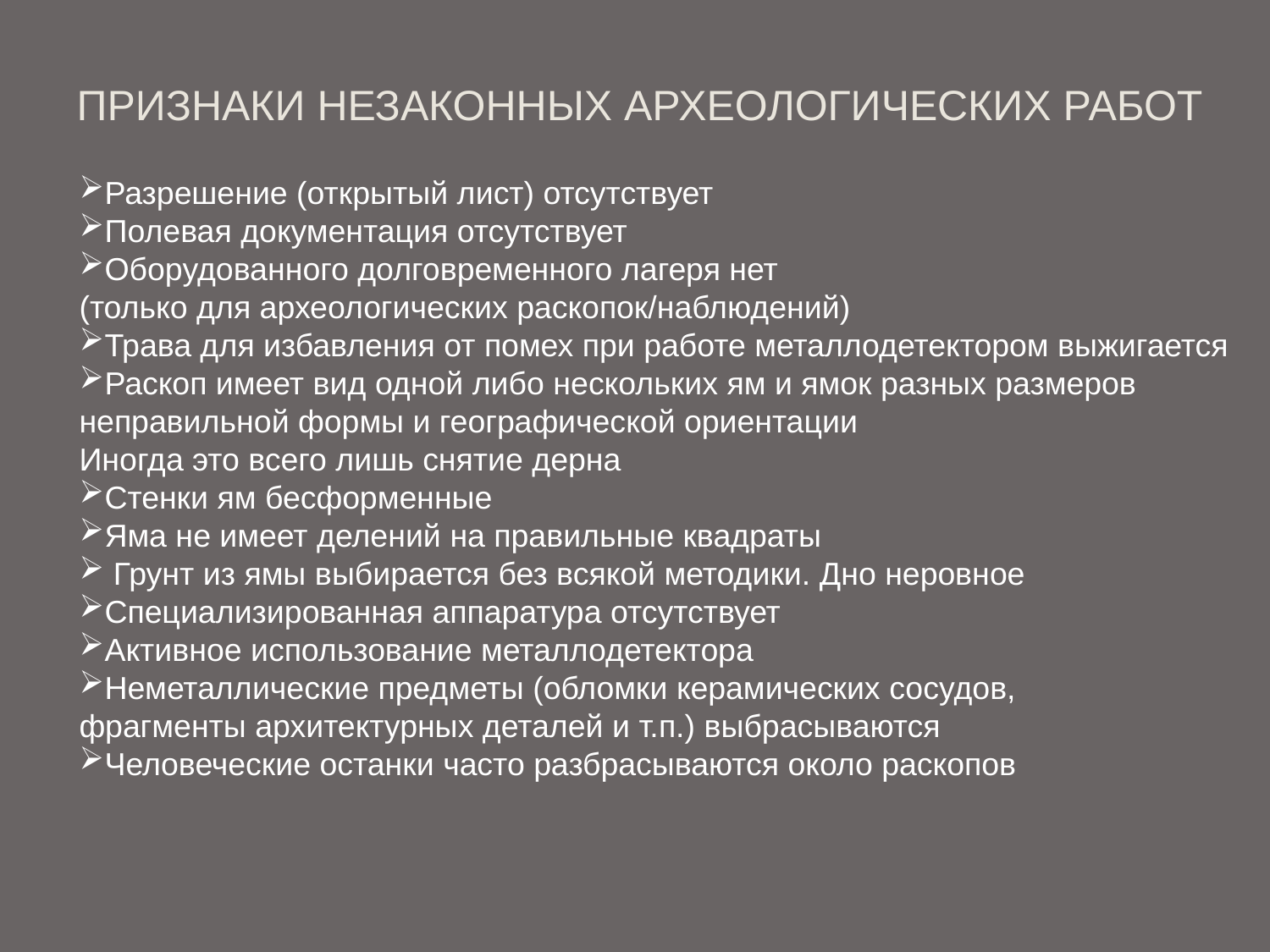

# Признаки незаконных археологических работ
Разрешение (открытый лист) отсутствует
Полевая документация отсутствует
Оборудованного долговременного лагеря нет
(только для археологических раскопок/наблюдений)
Трава для избавления от помех при работе металлодетектором выжигается
Раскоп имеет вид одной либо нескольких ям и ямок разных размеров
неправильной формы и географической ориентации
Иногда это всего лишь снятие дерна
Стенки ям бесформенные
Яма не имеет делений на правильные квадраты
 Грунт из ямы выбирается без всякой методики. Дно неровное
Специализированная аппаратура отсутствует
Активное использование металлодетектора
Неметаллические предметы (обломки керамических сосудов,
фрагменты архитектурных деталей и т.п.) выбрасываются
Человеческие останки часто разбрасываются около раскопов